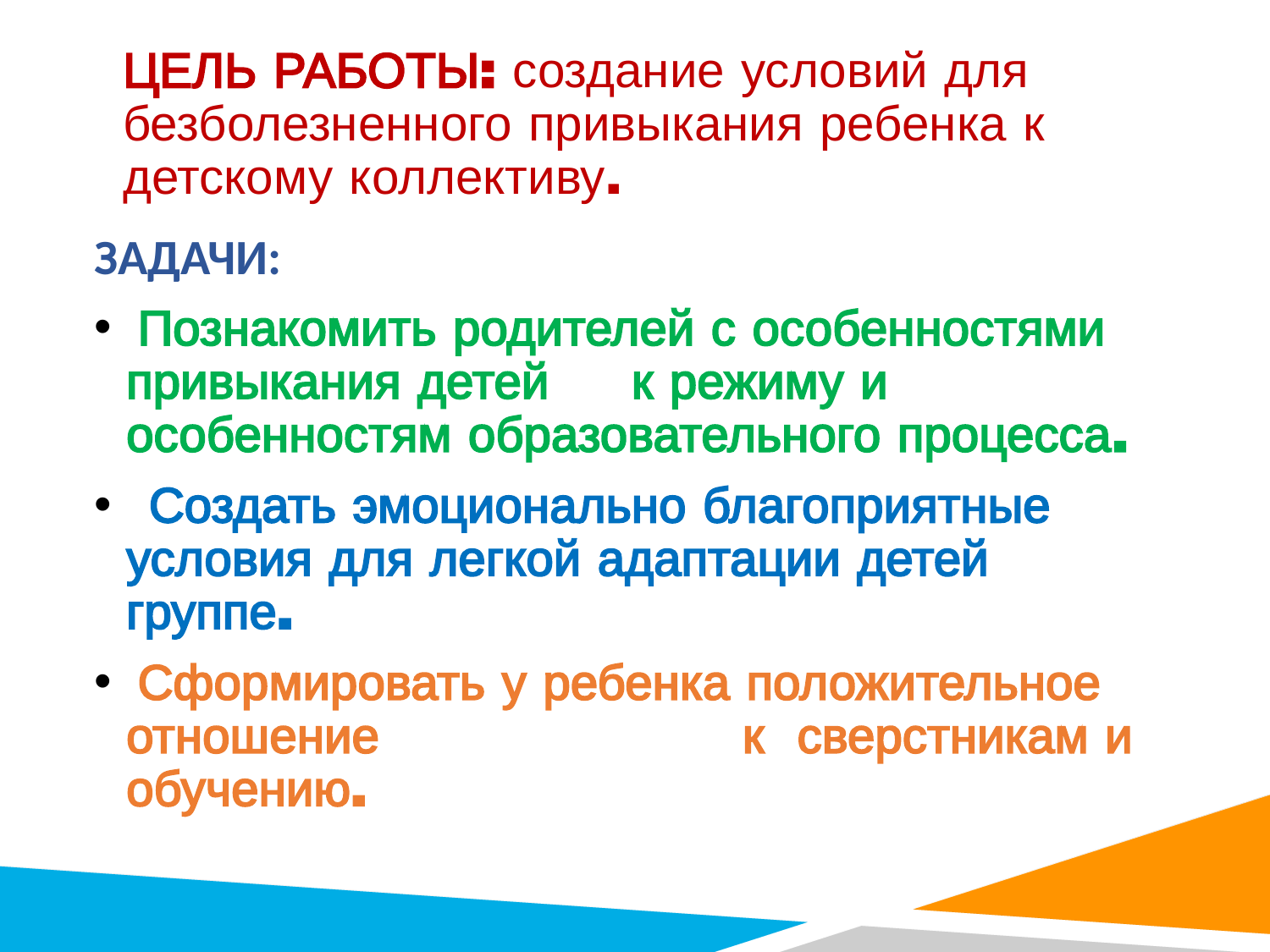

# ЦЕЛЬ РАБОТЫ: создание условий для безболезненного привыкания ребенка к детскому коллективу.
ЗАДАЧИ:
 Познакомить родителей с особенностями привыкания детей     к режиму и особенностям образовательного процесса.
  Создать эмоционально благоприятные условия для легкой адаптации детей группе.
 Сформировать у ребенка положительное отношение                      к  сверстникам и обучению.